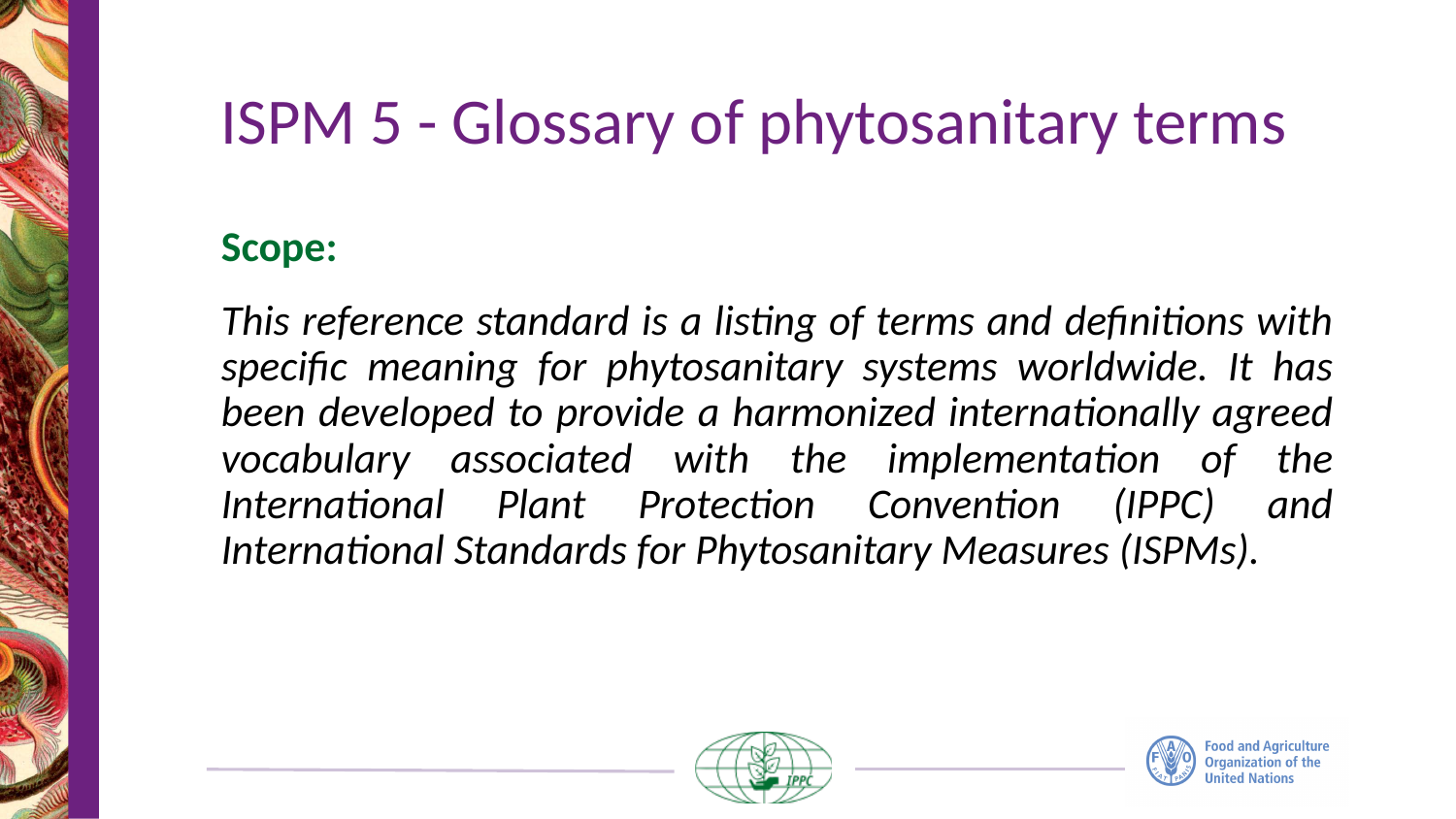

# ISPM 5 - Glossary of phytosanitary terms
Scope:
This reference standard is a listing of terms and definitions with specific meaning for phytosanitary systems worldwide. It has been developed to provide a harmonized internationally agreed vocabulary associated with the implementation of the International Plant Protection Convention (IPPC) and International Standards for Phytosanitary Measures (ISPMs).